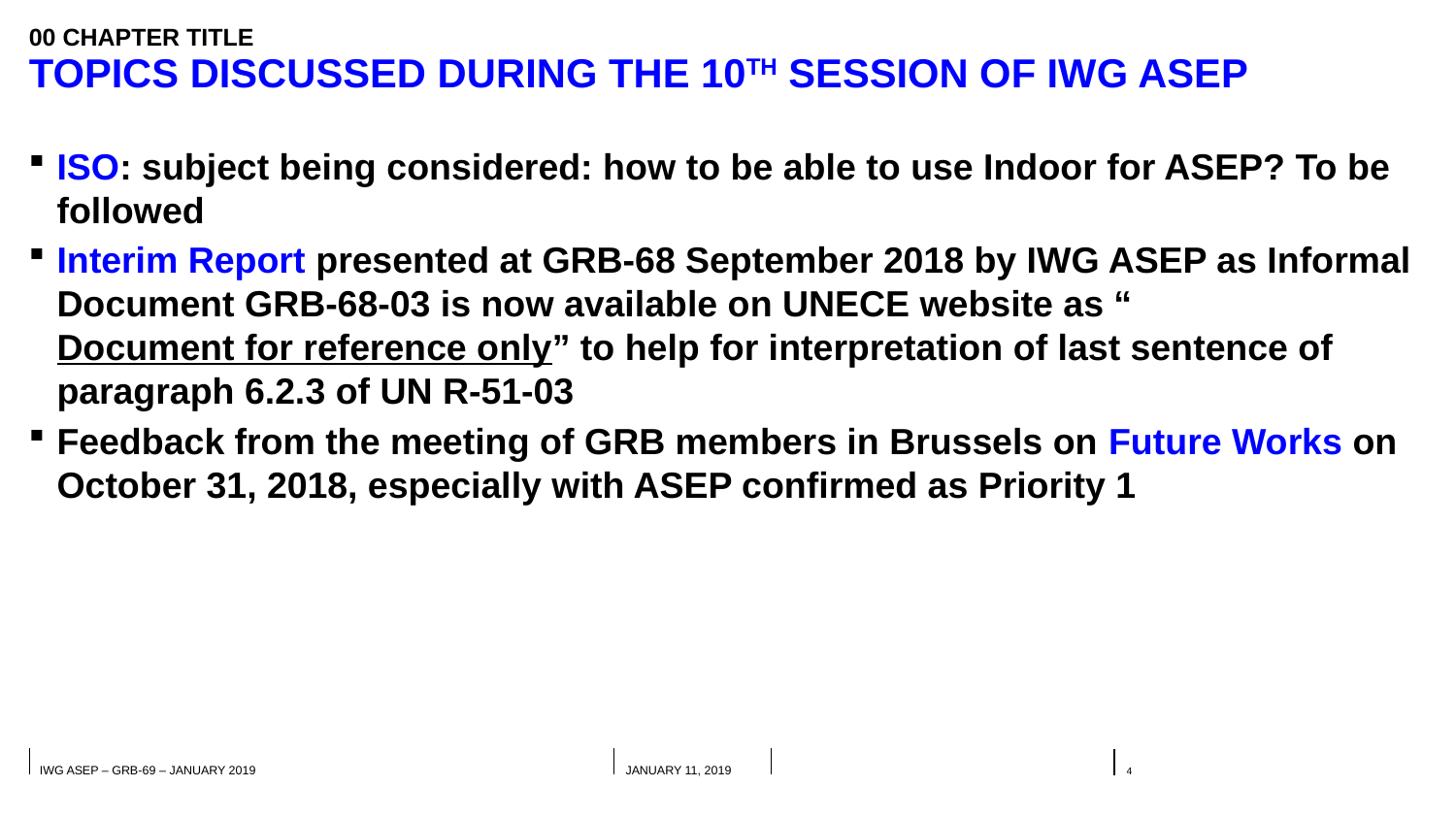

00 chapter title
# topics discussed during the 10th SESSION of IWG ASEP
ISO: subject being considered: how to be able to use Indoor for ASEP? To be followed
Interim Report presented at GRB-68 September 2018 by IWG ASEP as Informal Document GRB-68-03 is now available on UNECE website as “Document for reference only” to help for interpretation of last sentence of paragraph 6.2.3 of UN R-51-03
Feedback from the meeting of GRB members in Brussels on Future Works on October 31, 2018, especially with ASEP confirmed as Priority 1